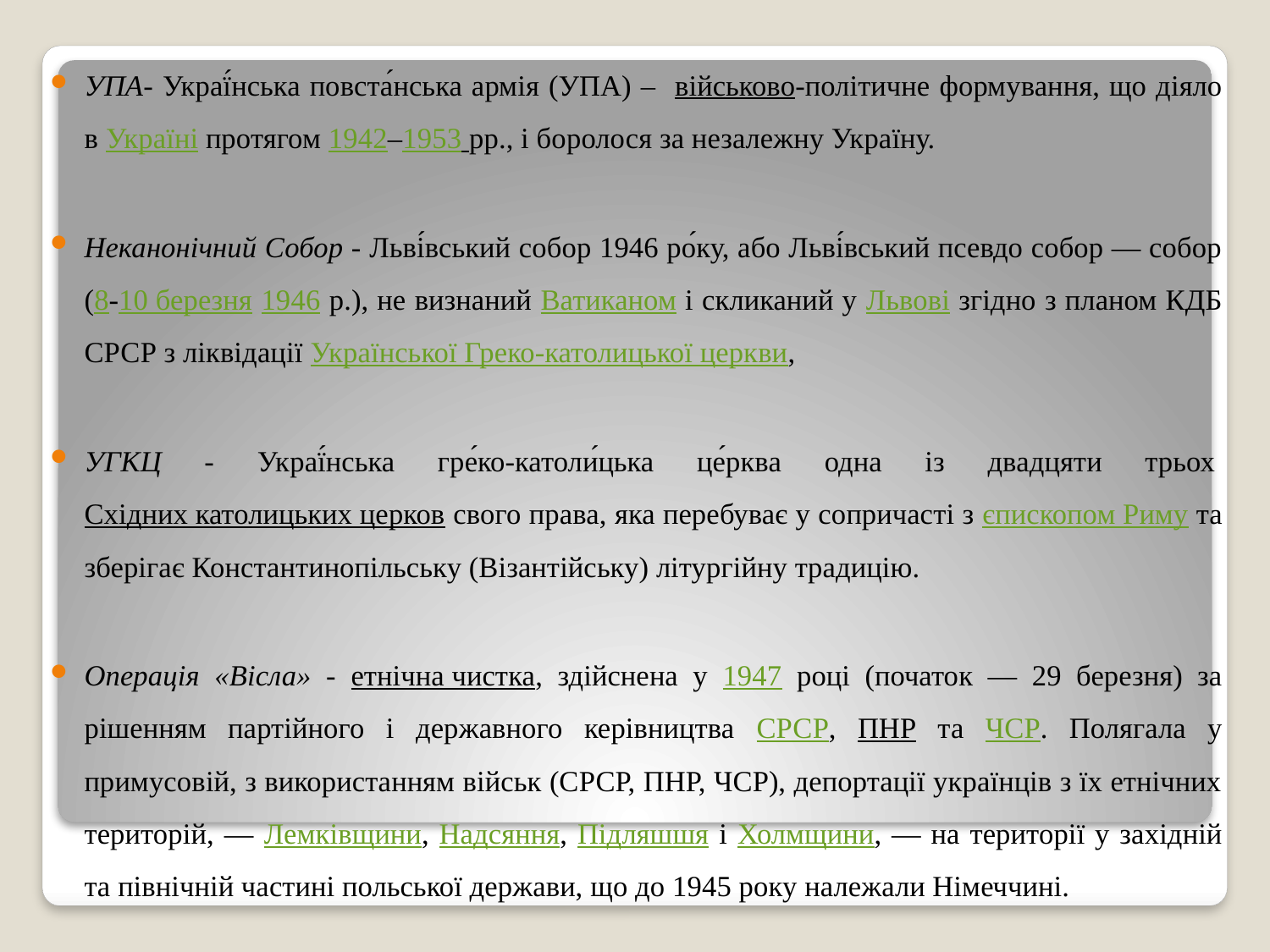

УПА- Украї́нська повста́нська армія (УПА) –  військово-політичне формування, що діяло в Україні протягом 1942–1953 рр., і боролося за незалежну Україну.

Неканонічний Собор - Льві́вський собор 1946 ро́ку, або Льві́вський псевдо собор — собор (8-10 березня 1946 р.), не визнаний Ватиканом і скликаний у Львові згідно з планом КДБ СРСР з ліквідації Української Греко-католицької церкви,

УГКЦ - Украї́нська гре́ко-католи́цька це́рква одна із двадцяти трьох Східних католицьких церков свого права, яка перебуває у сопричасті з єпископом Риму та зберігає Константинопільську (Візантійську) літургійну традицію.

Операція «Вісла» - етнічна чистка, здійснена у 1947 році (початок — 29 березня) за рішенням партійного і державного керівництва СРСР, ПНР та ЧСР. Полягала у примусовій, з використанням військ (СРСР, ПНР, ЧСР), депортації українців з їх етнічних територій, — Лемківщини, Надсяння, Підляшшя і Холмщини, — на території у західній та північній частині польської держави, що до 1945 року належали Німеччині.